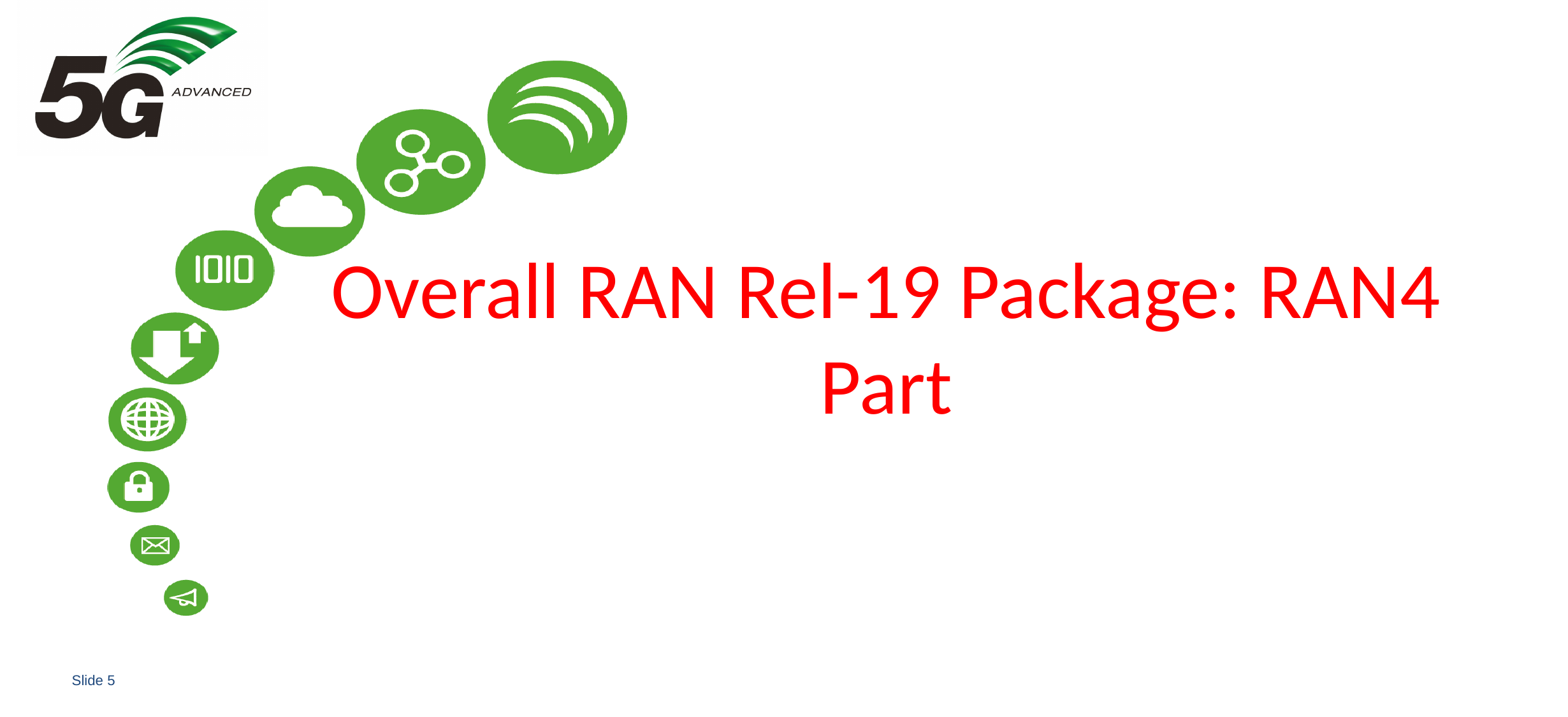

# Overall RAN Rel-19 Package: RAN4 Part